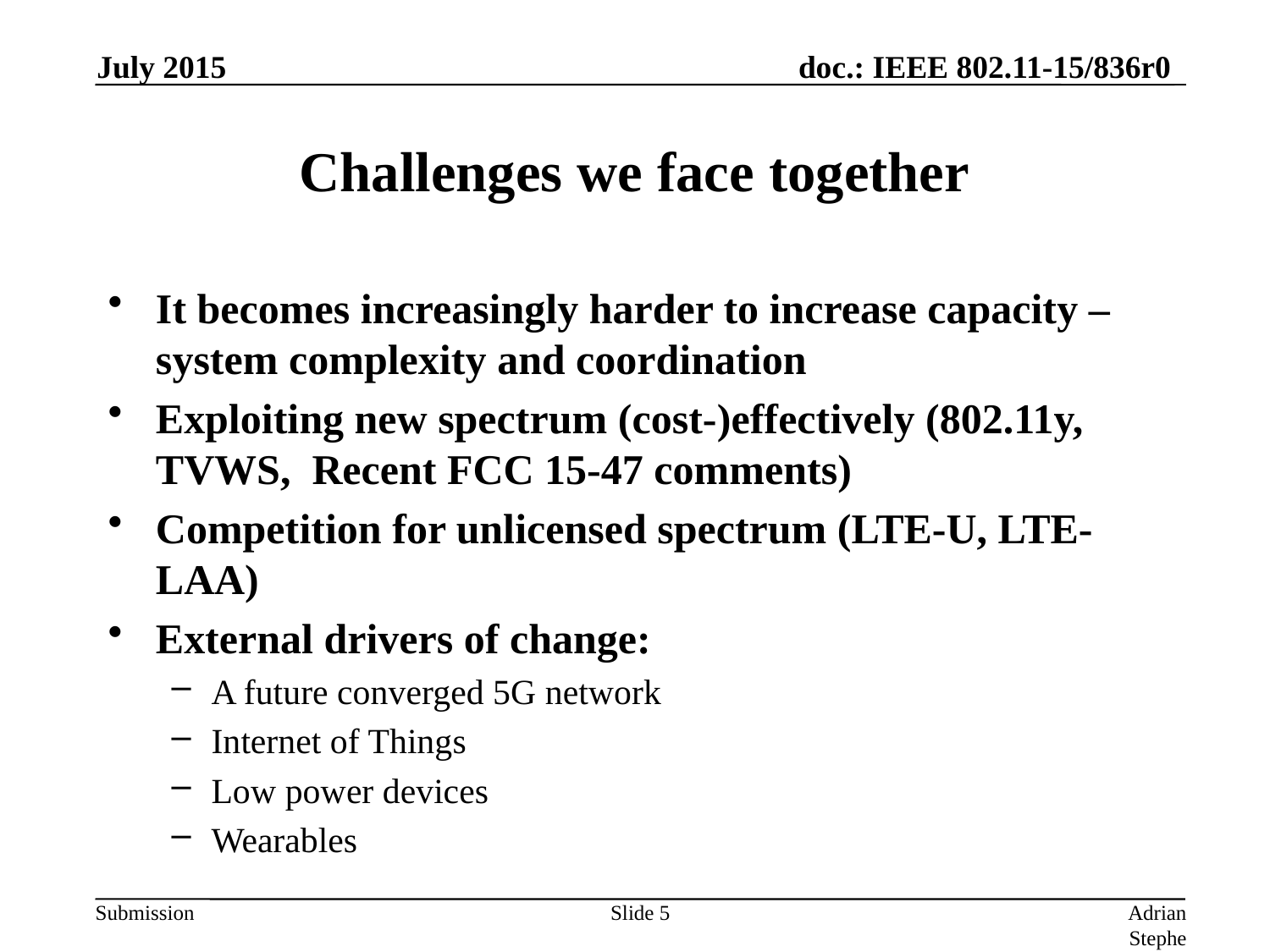

July 2015
# Challenges we face together
It becomes increasingly harder to increase capacity – system complexity and coordination
Exploiting new spectrum (cost-)effectively (802.11y, TVWS,  Recent FCC 15-47 comments)
Competition for unlicensed spectrum (LTE-U, LTE-LAA)
External drivers of change:
A future converged 5G network
Internet of Things
Low power devices
Wearables
Slide 5
Adrian Stephens, Intel Corporation